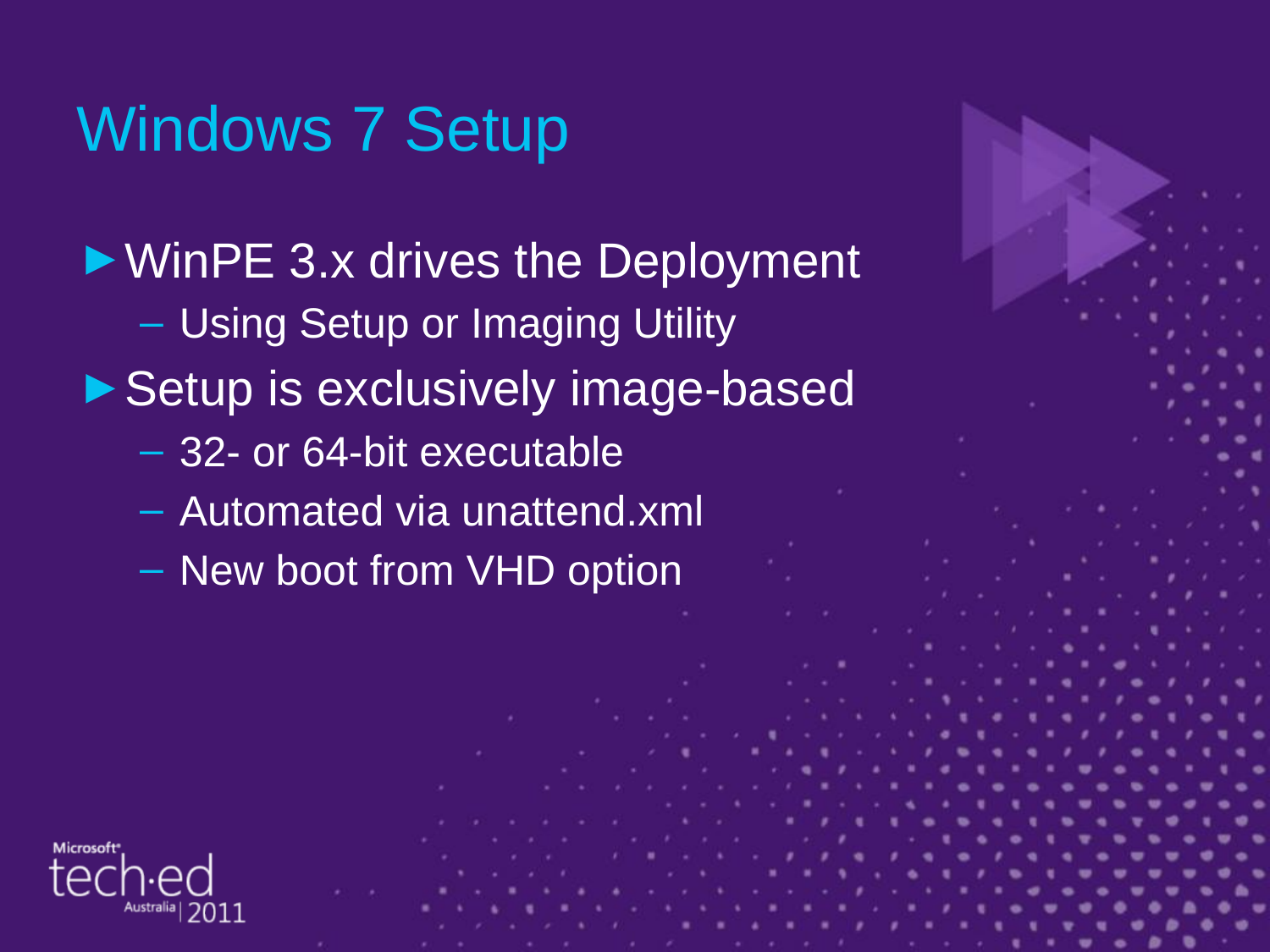

# Windows 7 Setup
WinPE 3.x drives the Deployment
Using Setup or Imaging Utility
Setup is exclusively image-based
32- or 64-bit executable
Automated via unattend.xml
New boot from VHD option